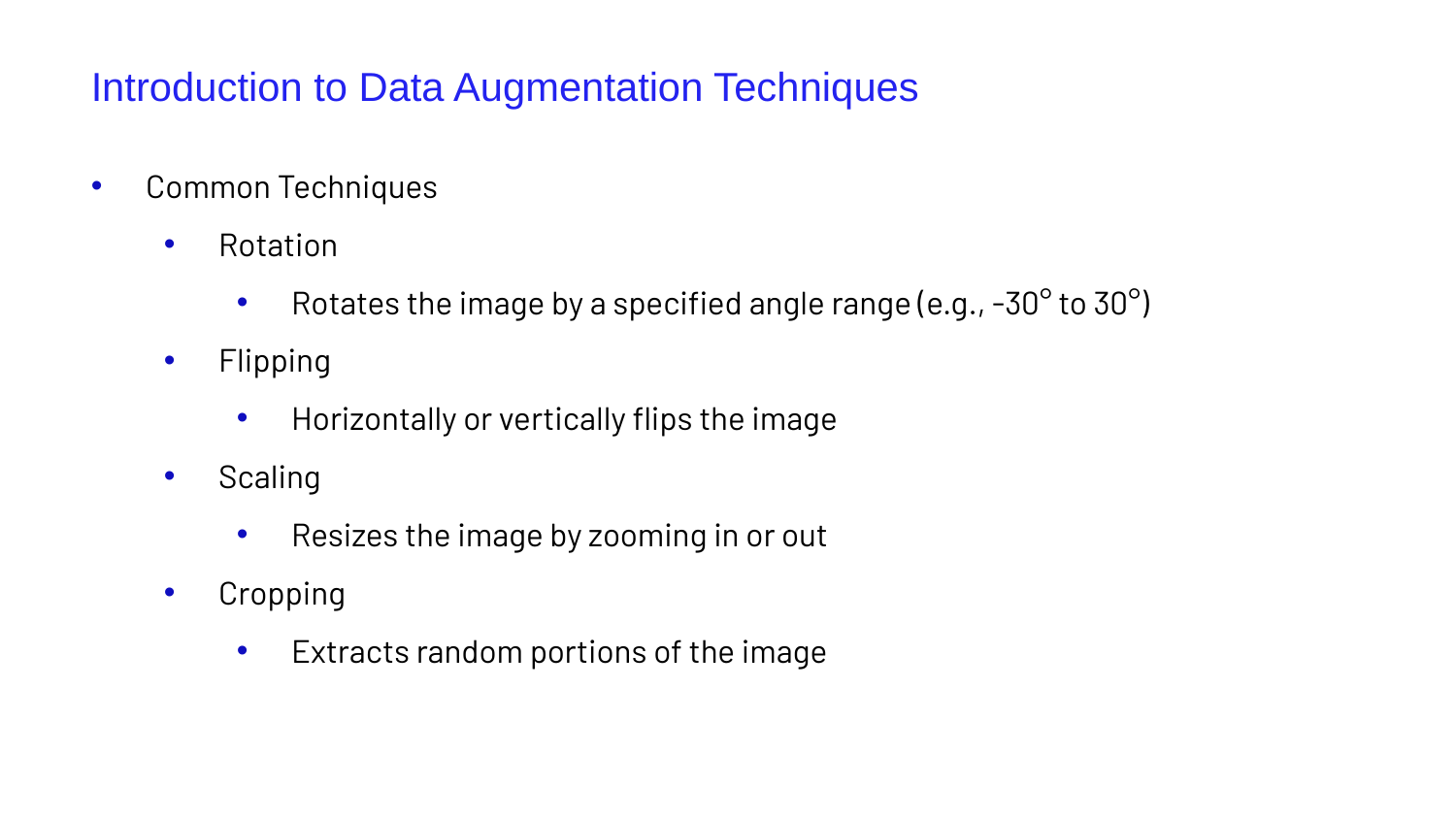

Introduction to Data Augmentation Techniques
Common Techniques
Rotation
Rotates the image by a specified angle range (e.g., -30° to 30°)
Flipping
Horizontally or vertically flips the image
Scaling
Resizes the image by zooming in or out
Cropping
Extracts random portions of the image